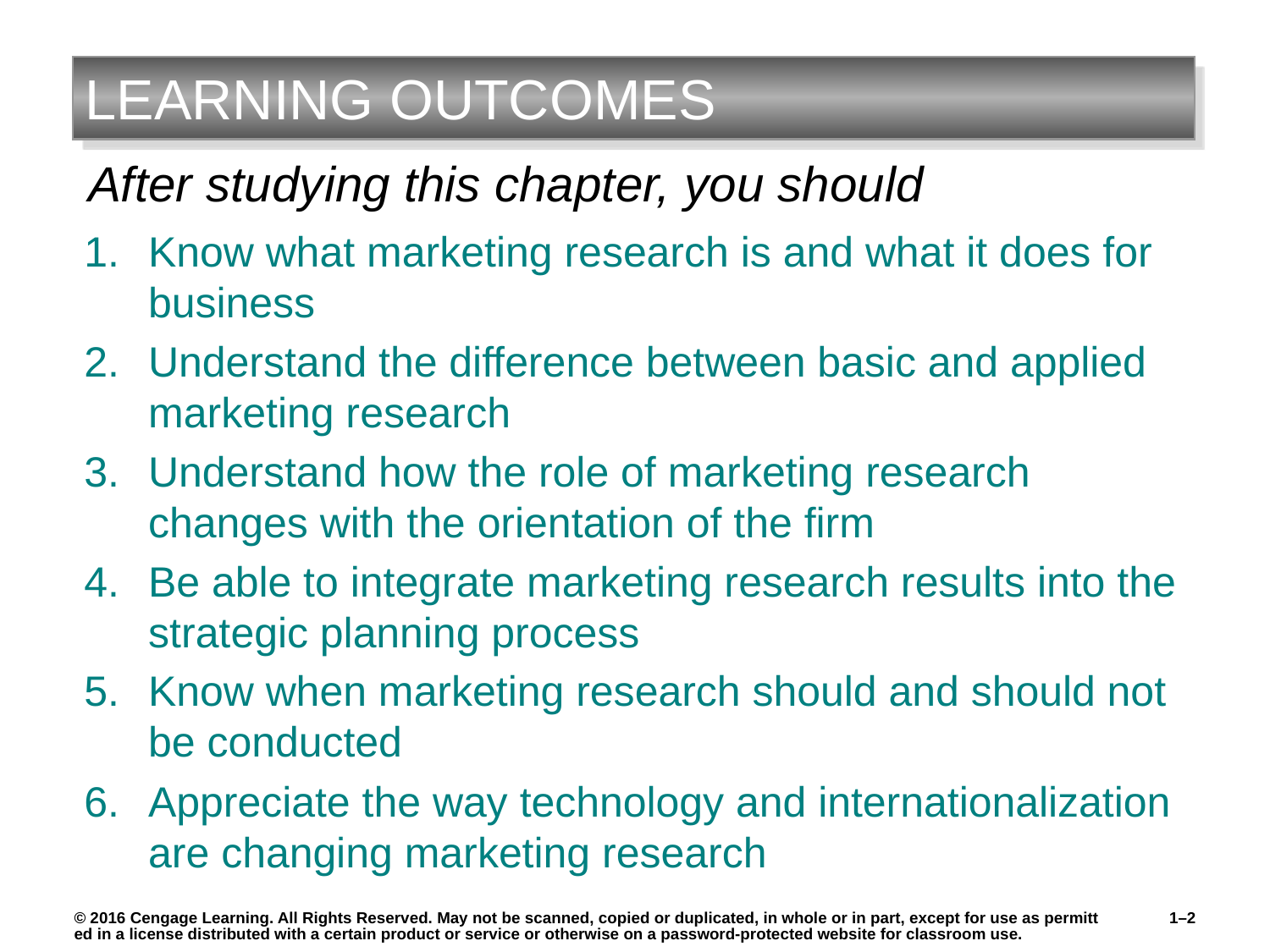

# LEARNING OUTCOMES

Know what marketing research is and what it does for business
Understand the difference between basic and applied marketing research
Understand how the role of marketing research changes with the orientation of the firm
Be able to integrate marketing research results into the strategic planning process
Know when marketing research should and should not be conducted
Appreciate the way technology and internationalization are changing marketing research

1–2
© 2016 Cengage Learning. All Rights Reserved. May not be scanned, copied or duplicated, in whole or in part, except for use as permitted in a license distributed with a certain product or service or otherwise on a password-protected website for classroom use.